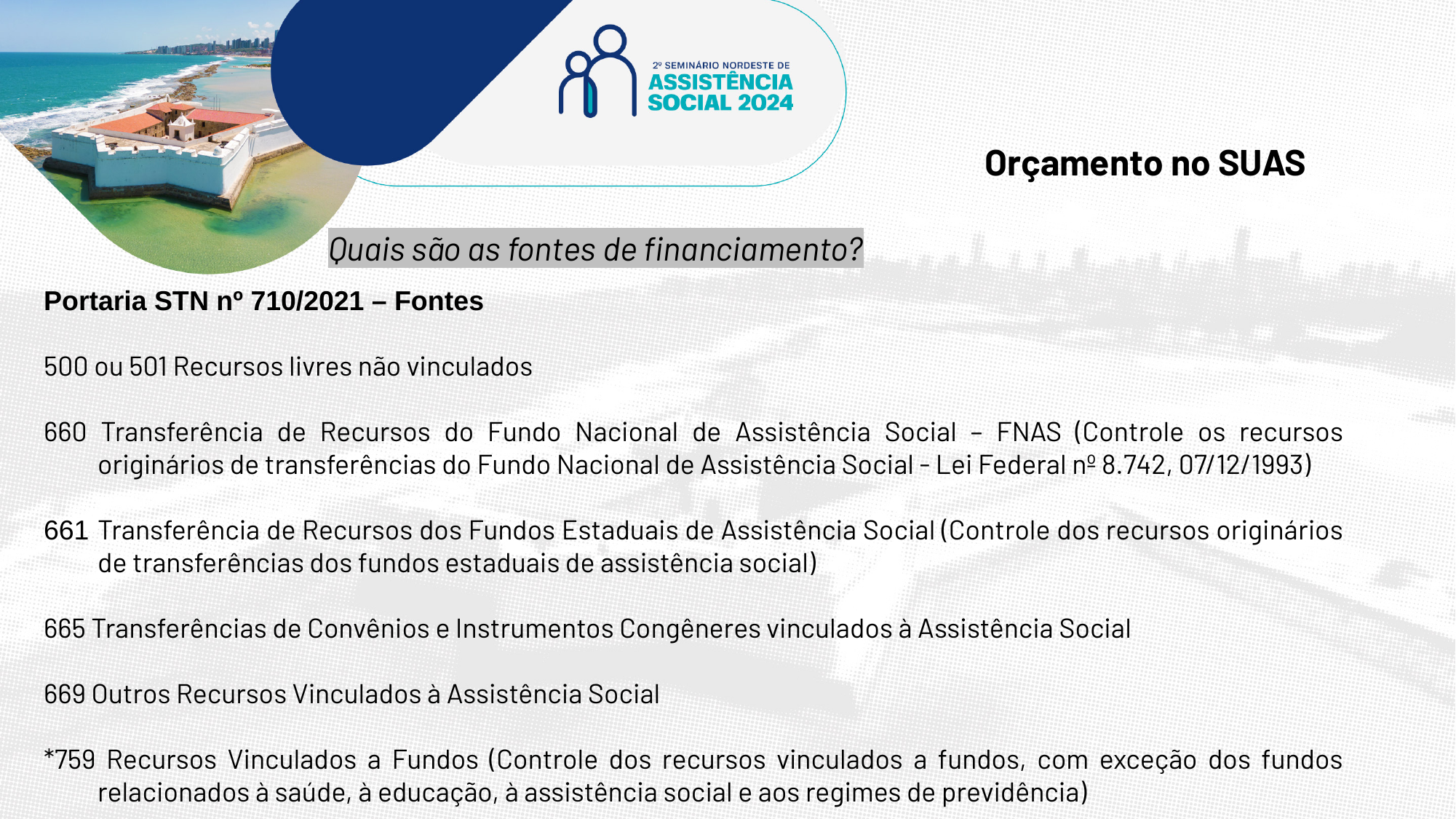

Orçamento no SUAS
Quais são as fontes de financiamento?
Portaria STN nº 710/2021 – Fontes

500 ou 501 Recursos livres não vinculados

660 Transferência de Recursos do Fundo Nacional de Assistência Social – FNAS (Controle os recursos originários de transferências do Fundo Nacional de Assistência Social - Lei Federal nº 8.742, 07/12/1993)

661 Transferência de Recursos dos Fundos Estaduais de Assistência Social (Controle dos recursos originários de transferências dos fundos estaduais de assistência social)

665 Transferências de Convênios e Instrumentos Congêneres vinculados à Assistência Social

669 Outros Recursos Vinculados à Assistência Social

*759 Recursos Vinculados a Fundos (Controle dos recursos vinculados a fundos, com exceção dos fundos relacionados à saúde, à educação, à assistência social e aos regimes de previdência)